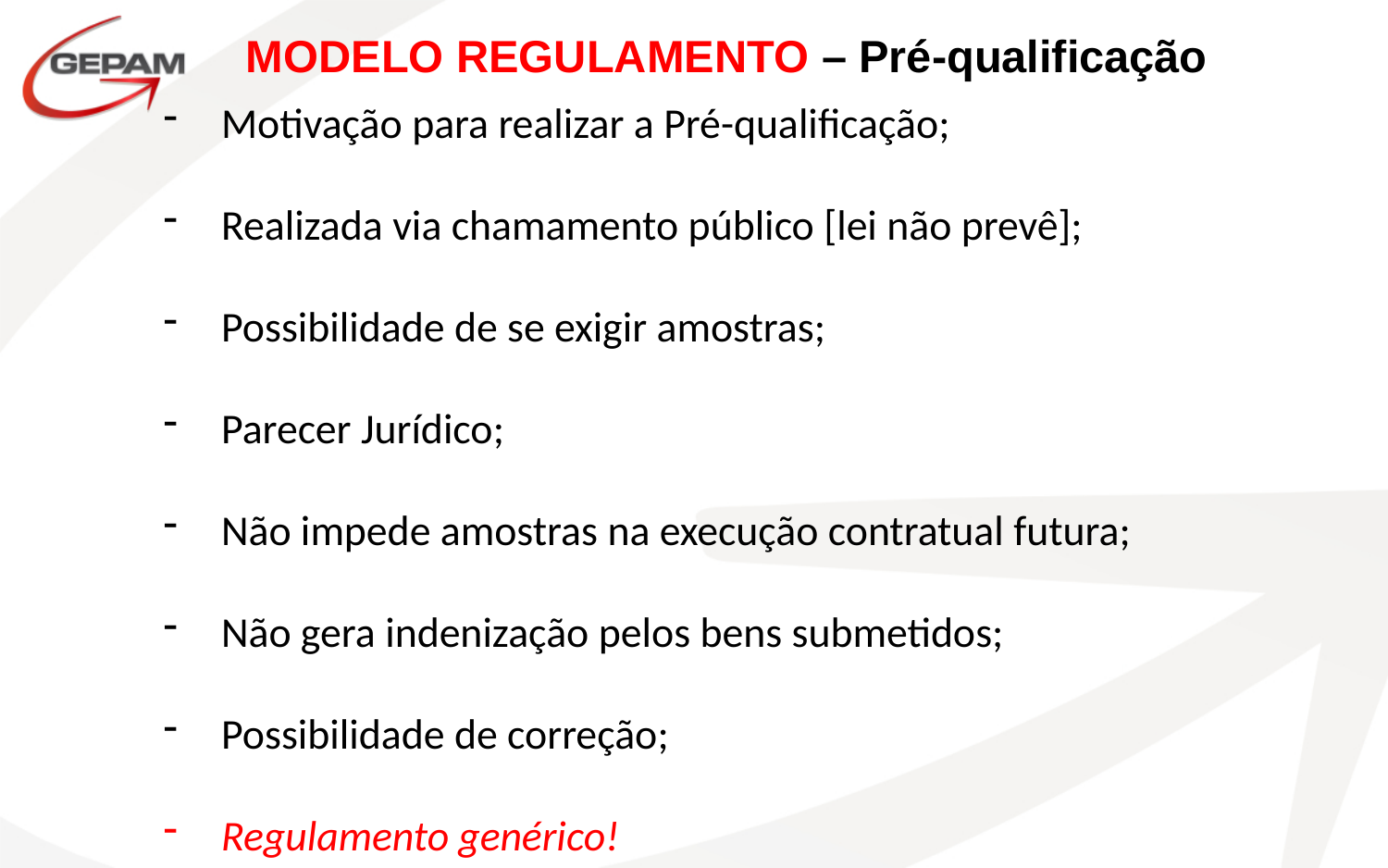

MODELO REGULAMENTO – Pré-qualificação
Motivação para realizar a Pré-qualificação;

Realizada via chamamento público [lei não prevê];

Possibilidade de se exigir amostras;

Parecer Jurídico;

Não impede amostras na execução contratual futura;

Não gera indenização pelos bens submetidos;

Possibilidade de correção;

Regulamento genérico!